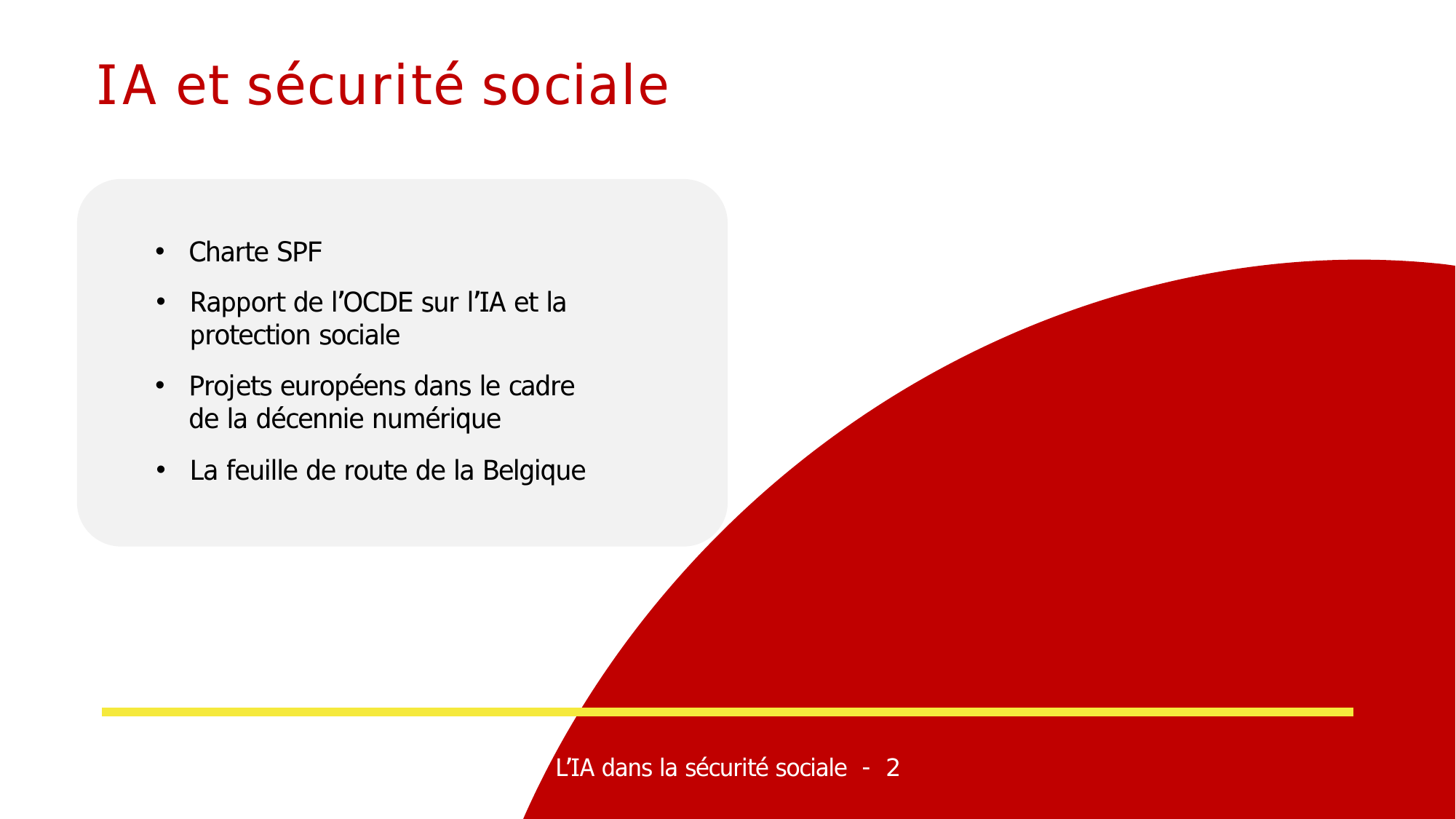

IA et sécurité sociale

Charte SPF

Rapport de l’OCDE sur l’IA et la protection sociale
Projets européens dans le cadre de la décennie numérique
La feuille de route de la Belgique
L’IA dans la sécurité sociale  -  2